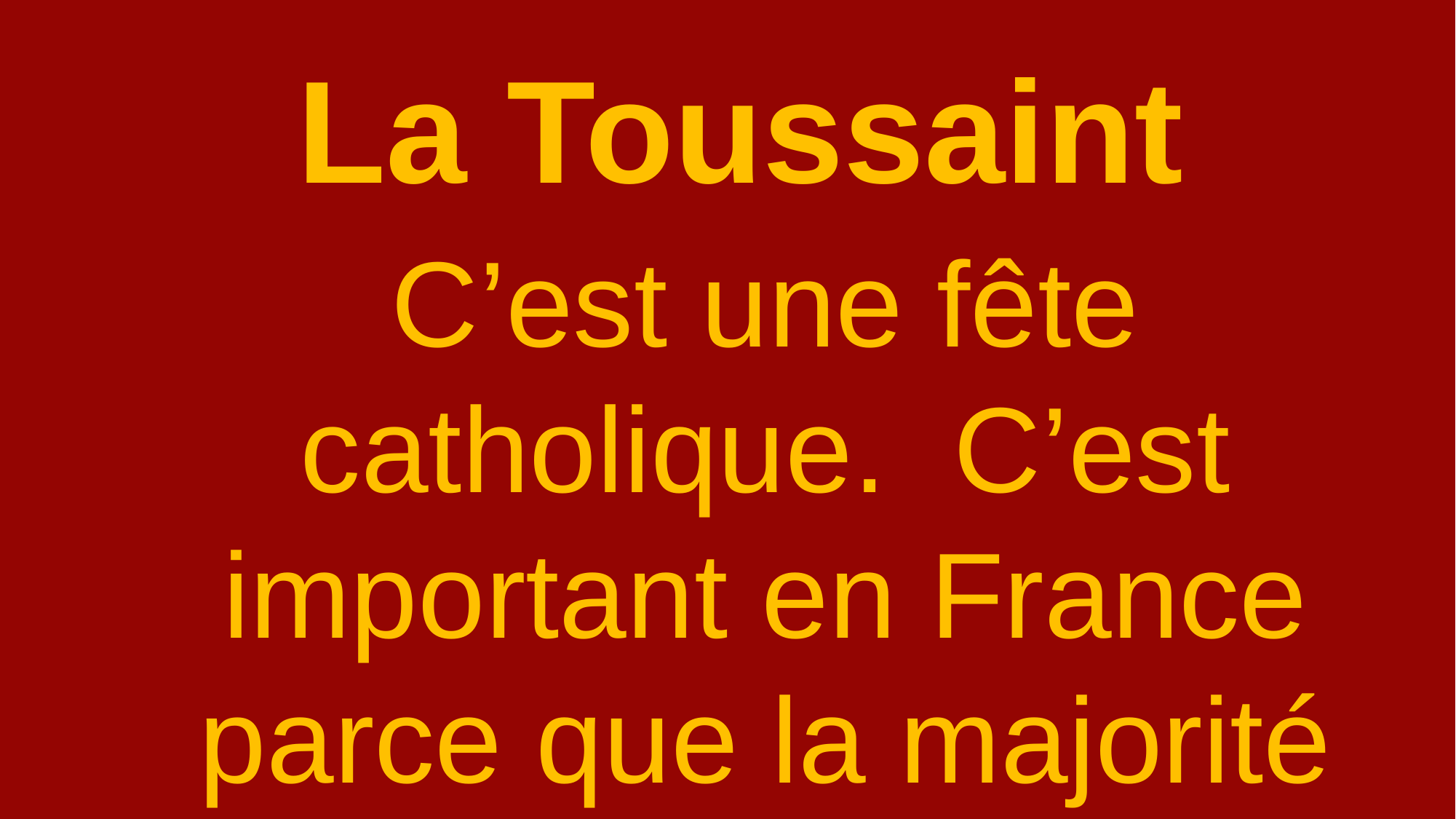

La Toussaint
C’est une fête catholique.  C’est important en France parce que la majorité de français sont catholique.